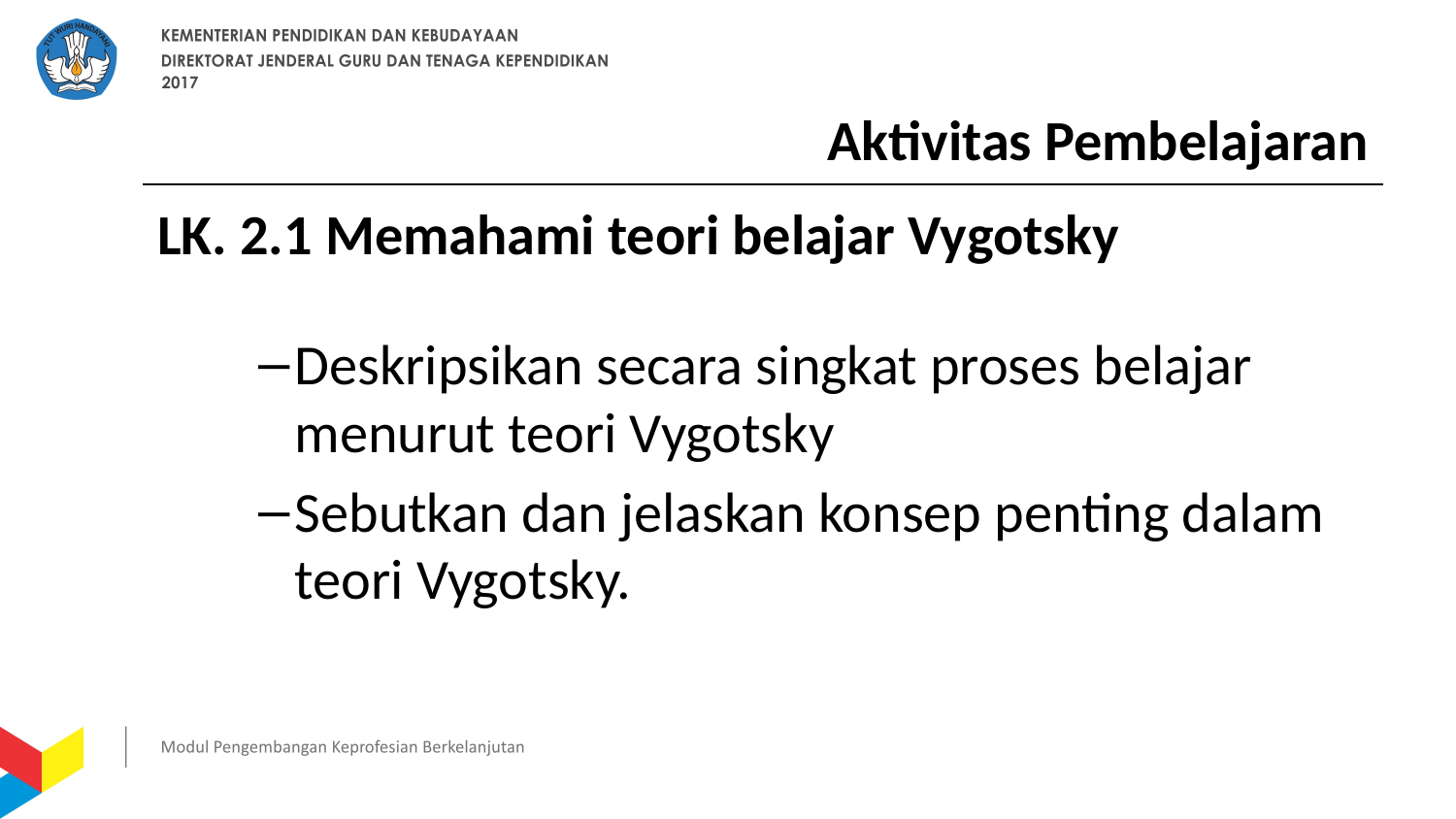

# Aktivitas Pembelajaran
LK. 2.1 Memahami teori belajar Vygotsky

Deskripsikan secara singkat proses belajar menurut teori Vygotsky
Sebutkan dan jelaskan konsep penting dalam teori Vygotsky.